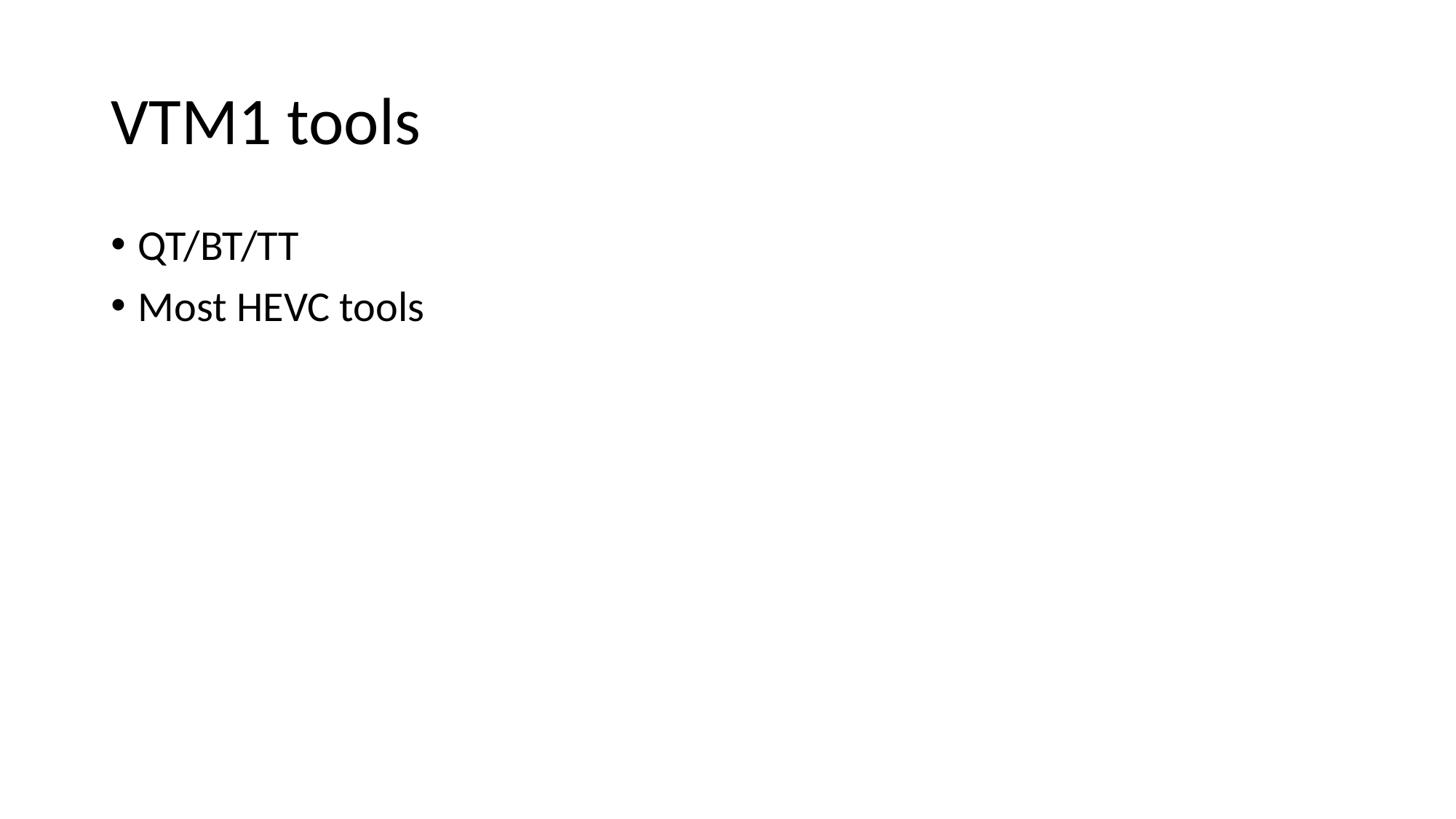

# VTM1 tools
QT/BT/TT
Most HEVC tools